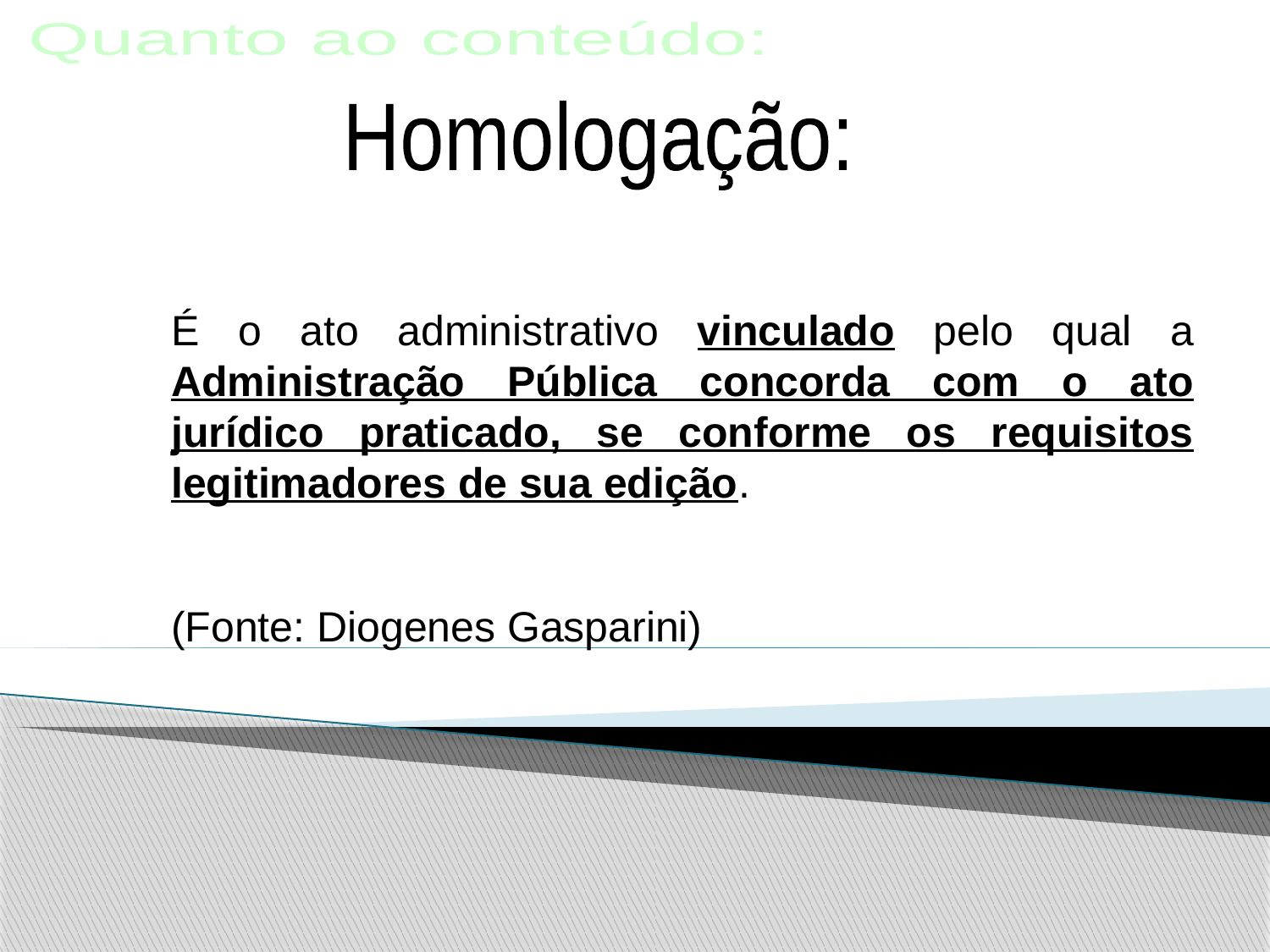

Quanto ao conteúdo:
Homologação:
É o ato administrativo vinculado pelo qual a Administração Pública concorda com o ato jurídico praticado, se conforme os requisitos legitimadores de sua edição.

(Fonte: Diogenes Gasparini)